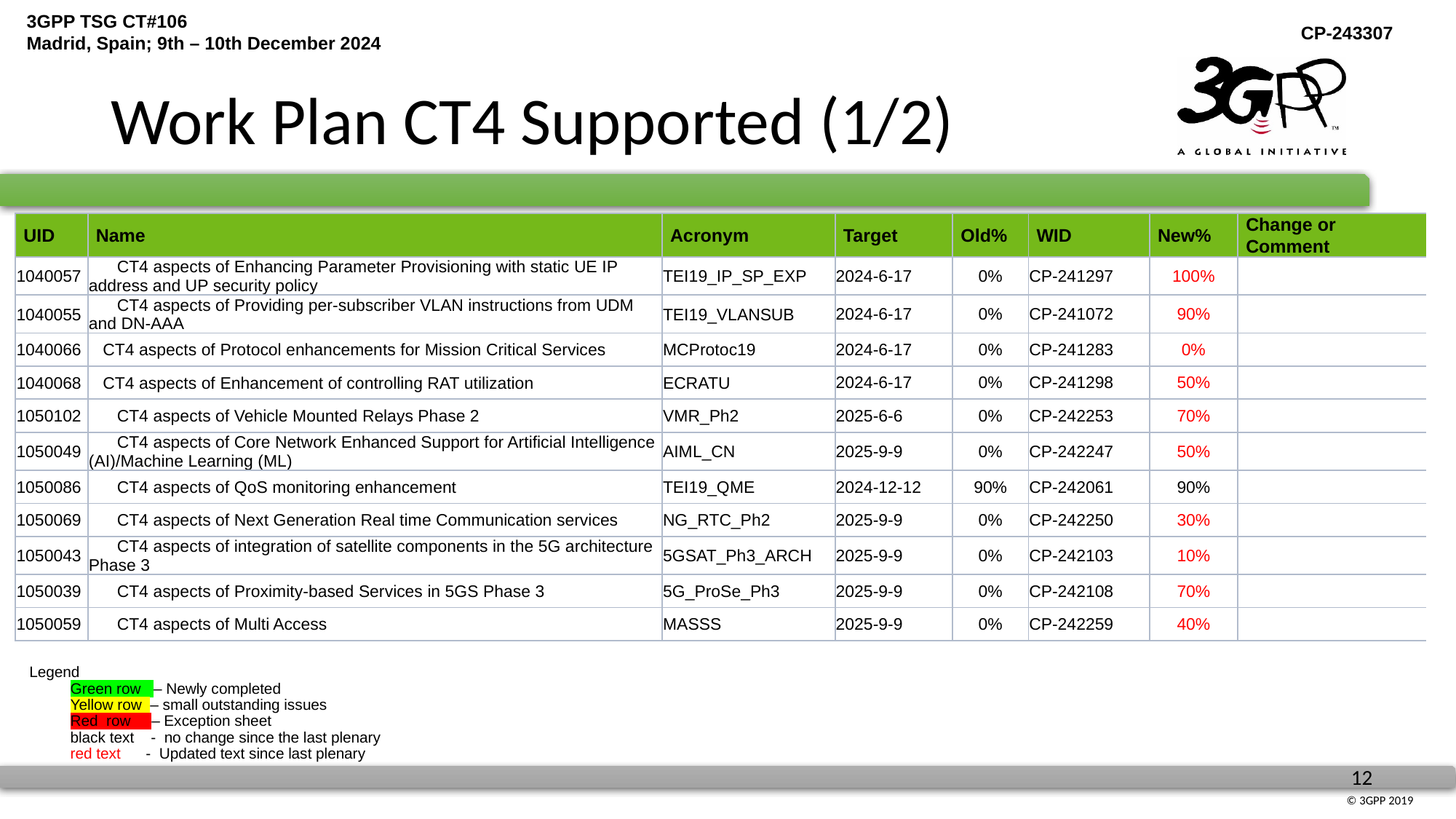

# Work Plan CT4 Supported (1/2)
| UID | Name | Acronym | Target | Old% | WID | New% | Change or Comment |
| --- | --- | --- | --- | --- | --- | --- | --- |
| 1040057 | CT4 aspects of Enhancing Parameter Provisioning with static UE IP address and UP security policy | TEI19\_IP\_SP\_EXP | 2024-6-17 | 0% | CP-241297 | 100% |  |
| 1040055 | CT4 aspects of Providing per-subscriber VLAN instructions from UDM and DN-AAA | TEI19\_VLANSUB | 2024-6-17 | 0% | CP-241072 | 90% |  |
| 1040066 | CT4 aspects of Protocol enhancements for Mission Critical Services | MCProtoc19 | 2024-6-17 | 0% | CP-241283 | 0% |  |
| 1040068 | CT4 aspects of Enhancement of controlling RAT utilization | ECRATU | 2024-6-17 | 0% | CP-241298 | 50% |  |
| 1050102 | CT4 aspects of Vehicle Mounted Relays Phase 2 | VMR\_Ph2 | 2025-6-6 | 0% | CP-242253 | 70% |  |
| 1050049 | CT4 aspects of Core Network Enhanced Support for Artificial Intelligence (AI)/Machine Learning (ML) | AIML\_CN | 2025-9-9 | 0% | CP-242247 | 50% |  |
| 1050086 | CT4 aspects of QoS monitoring enhancement | TEI19\_QME | 2024-12-12 | 90% | CP-242061 | 90% |  |
| 1050069 | CT4 aspects of Next Generation Real time Communication services | NG\_RTC\_Ph2 | 2025-9-9 | 0% | CP-242250 | 30% |  |
| 1050043 | CT4 aspects of integration of satellite components in the 5G architecture Phase 3 | 5GSAT\_Ph3\_ARCH | 2025-9-9 | 0% | CP-242103 | 10% |  |
| 1050039 | CT4 aspects of Proximity-based Services in 5GS Phase 3 | 5G\_ProSe\_Ph3 | 2025-9-9 | 0% | CP-242108 | 70% |  |
| 1050059 | CT4 aspects of Multi Access | MASSS | 2025-9-9 | 0% | CP-242259 | 40% |  |
Legend
Green row   – Newly completed
	Yellow row  – small outstanding issues
Red  row     – Exception sheet
	black text    -  no change since the last plenary
	red text      -  Updated text since last plenary